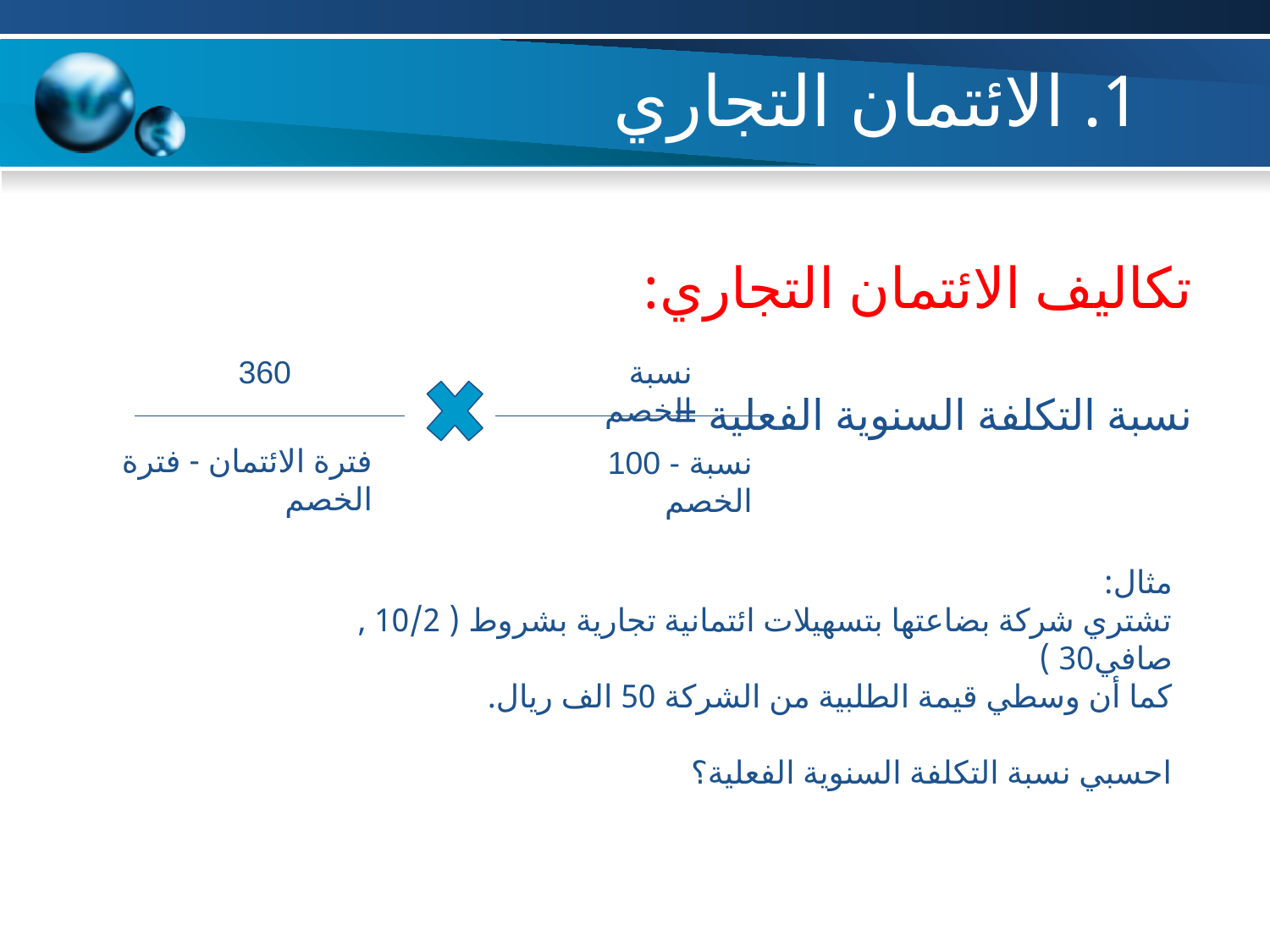

# 1. الائتمان التجاري
تكاليف الائتمان التجاري:

نسبة التكلفة السنوية الفعلية =
360
نسبة الخصم

فترة الائتمان - فترة الخصم
100 - نسبة الخصم
مثال:
تشتري شركة بضاعتها بتسهيلات ائتمانية تجارية بشروط ( 10/2 , صافي30 )
كما أن وسطي قيمة الطلبية من الشركة 50 الف ريال.

احسبي نسبة التكلفة السنوية الفعلية؟